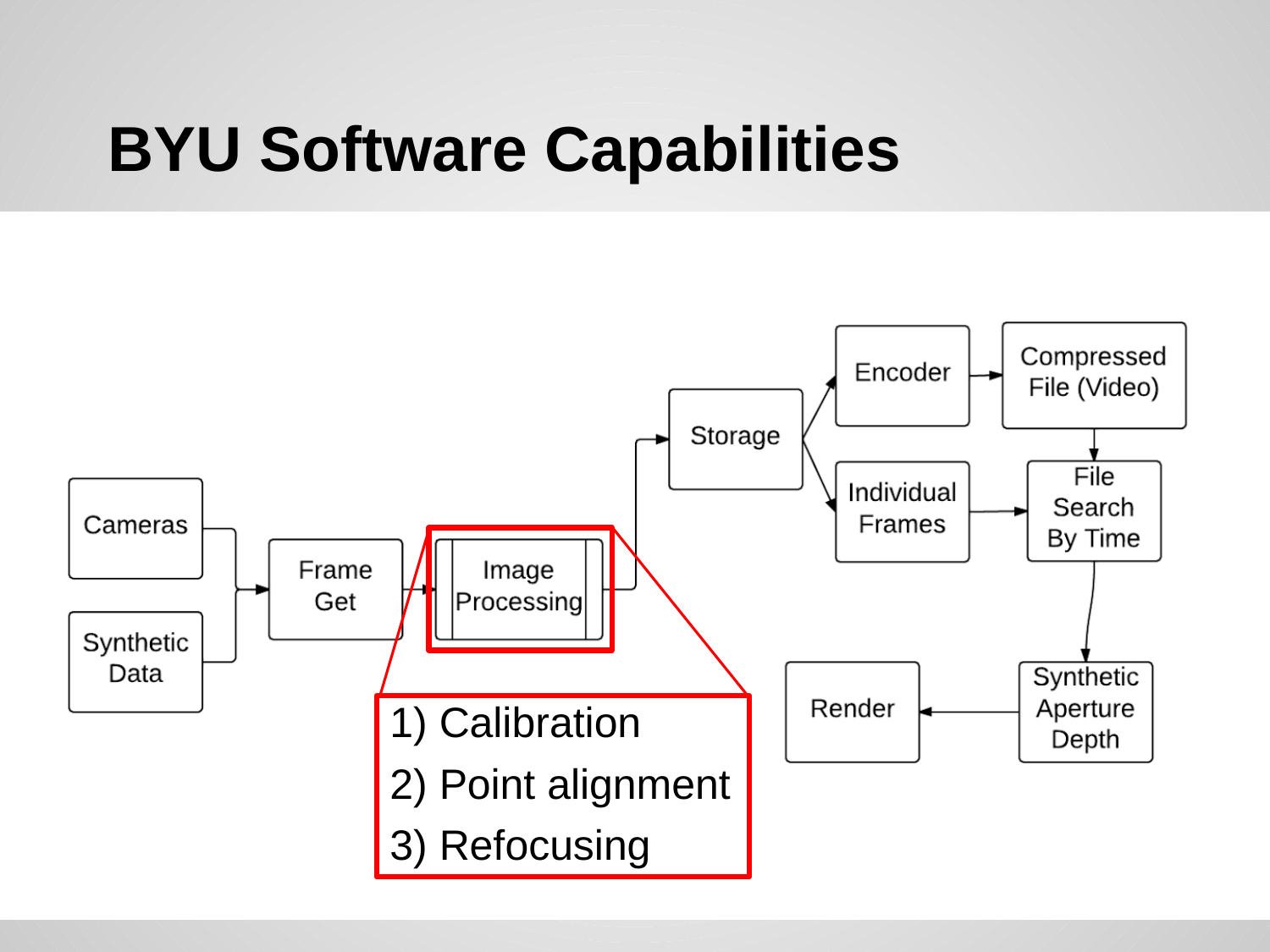

# BYU Software Capabilities

1) Calibration
2) Point alignment
3) Refocusing